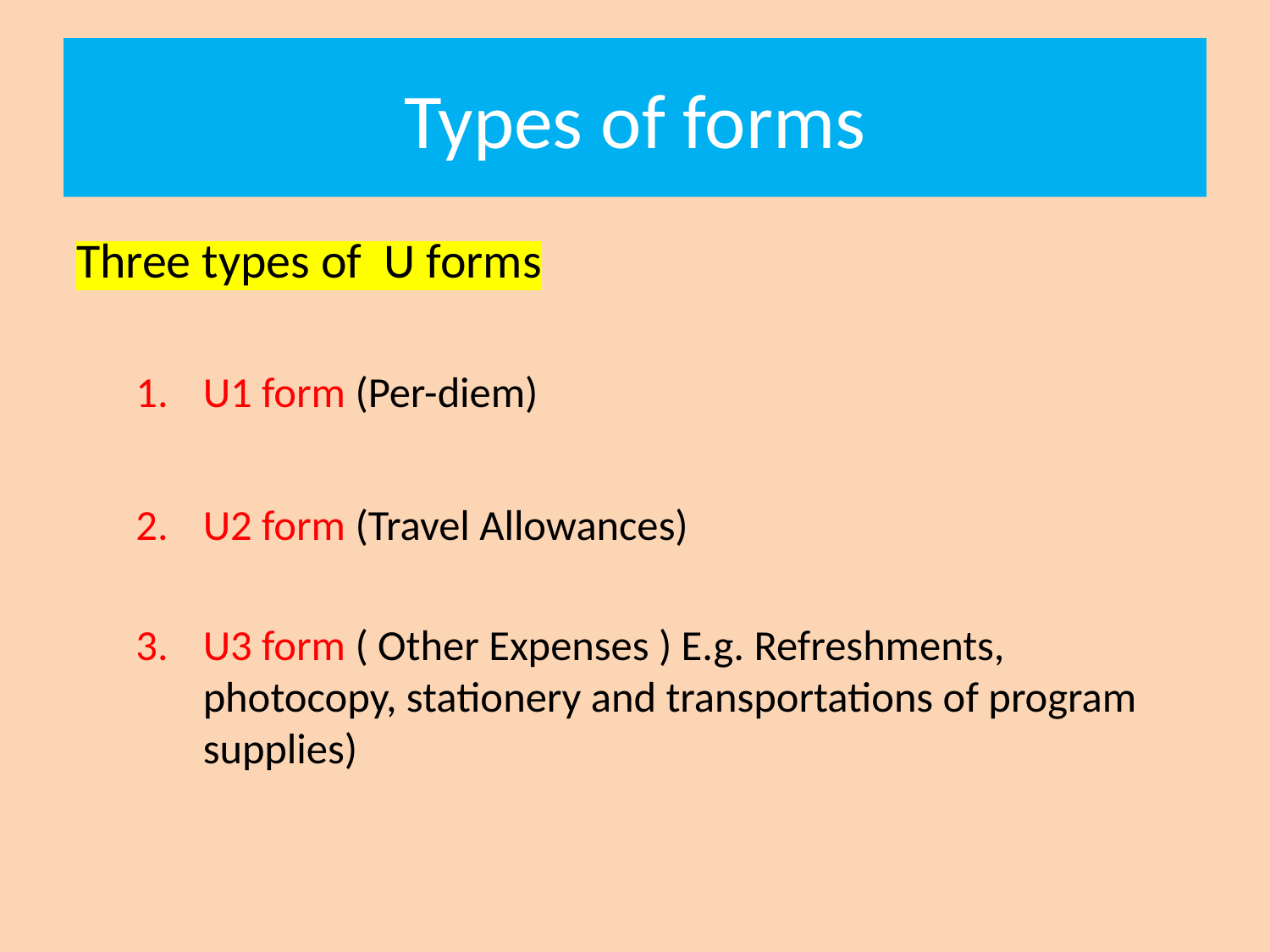

# Types of forms
Three types of  U forms

U1 form (Per-diem)

U2 form (Travel Allowances)

U3 form ( Other Expenses ) E.g. Refreshments, photocopy, stationery and transportations of program supplies)